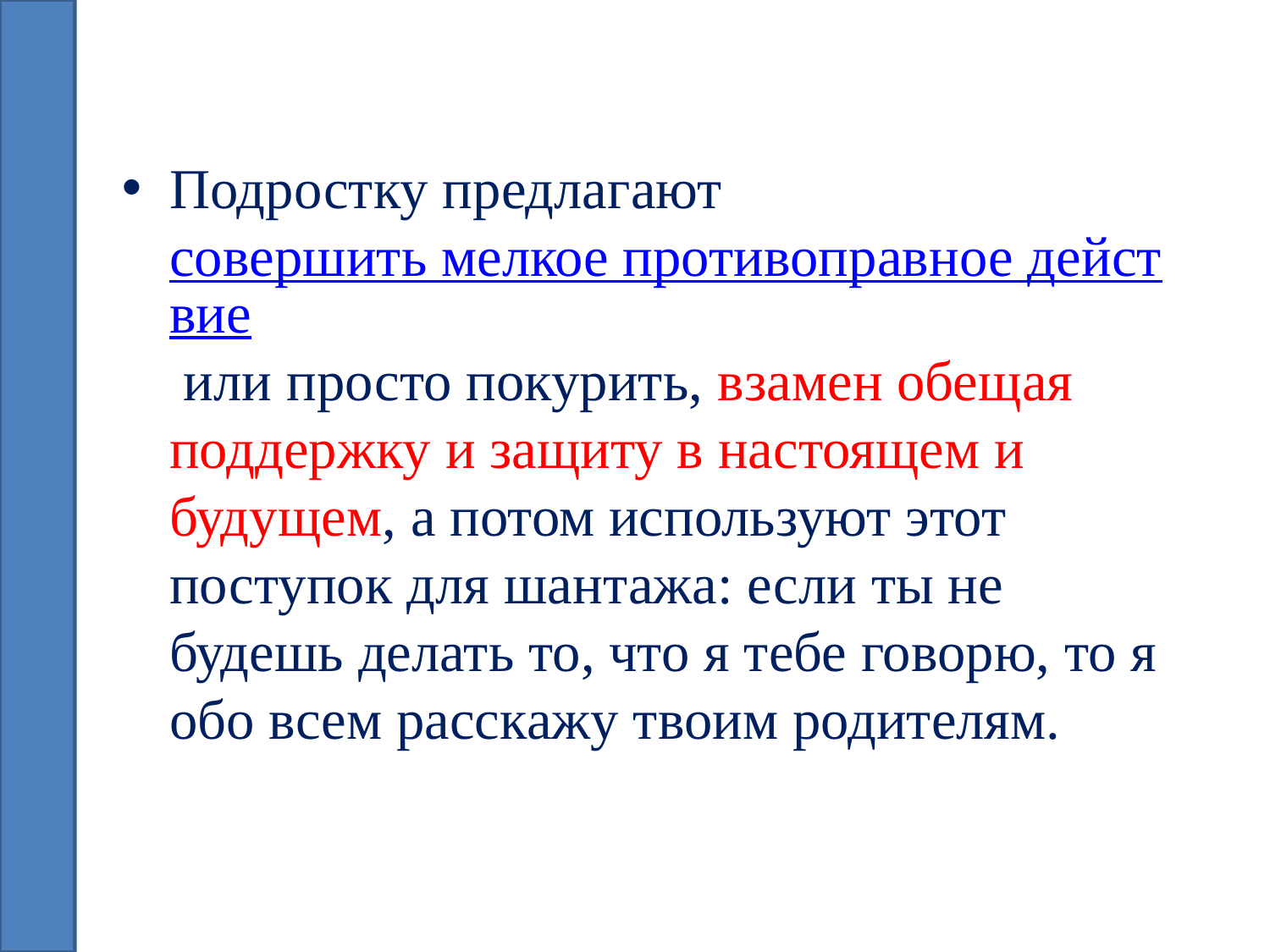

#
Подростку предлагают совершить мелкое противоправное действие или просто покурить, взамен обещая поддержку и защиту в настоящем и будущем, а потом используют этот поступок для шантажа: если ты не будешь делать то, что я тебе говорю, то я обо всем расскажу твоим родителям.